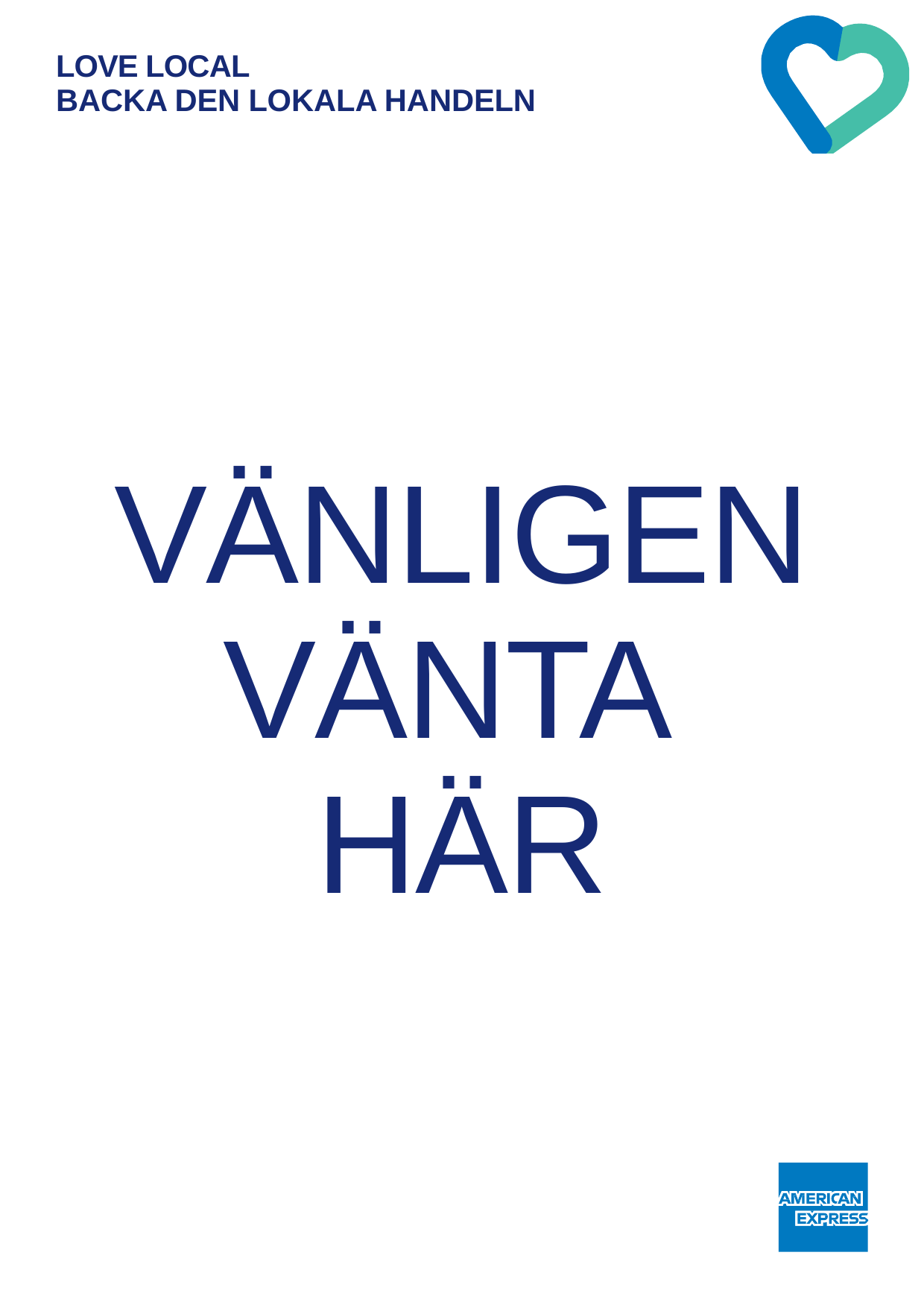

LOVE LOCAL
BACKA DEN LOKALA HANDELN
VÄNLIGEN
VÄNTA
HÄR